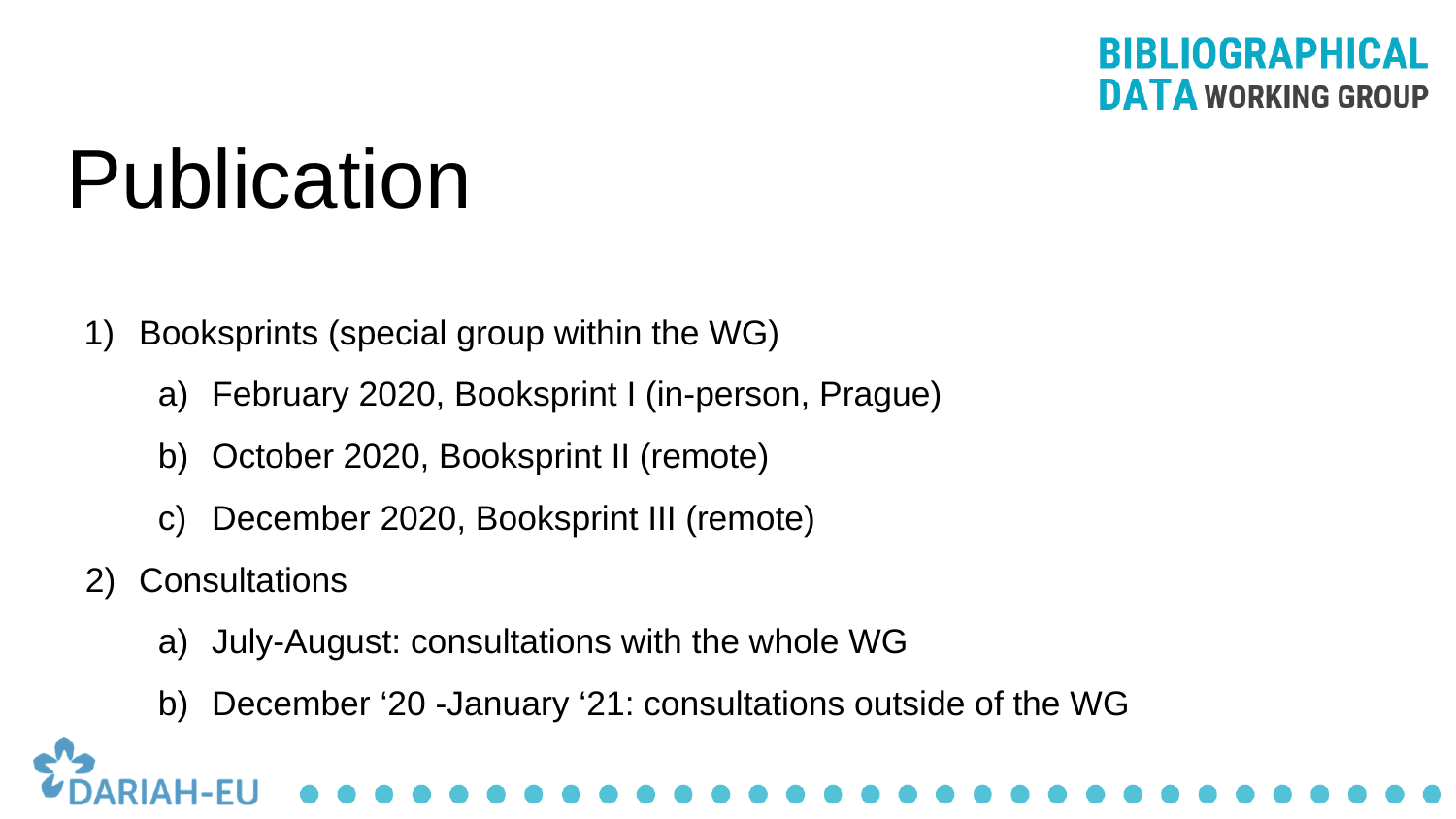

# Publication

Booksprints (special group within the WG)
February 2020, Booksprint I (in-person, Prague)
October 2020, Booksprint II (remote)
December 2020, Booksprint III (remote)
Consultations
July-August: consultations with the whole WG
December ‘20 -January ‘21: consultations outside of the WG